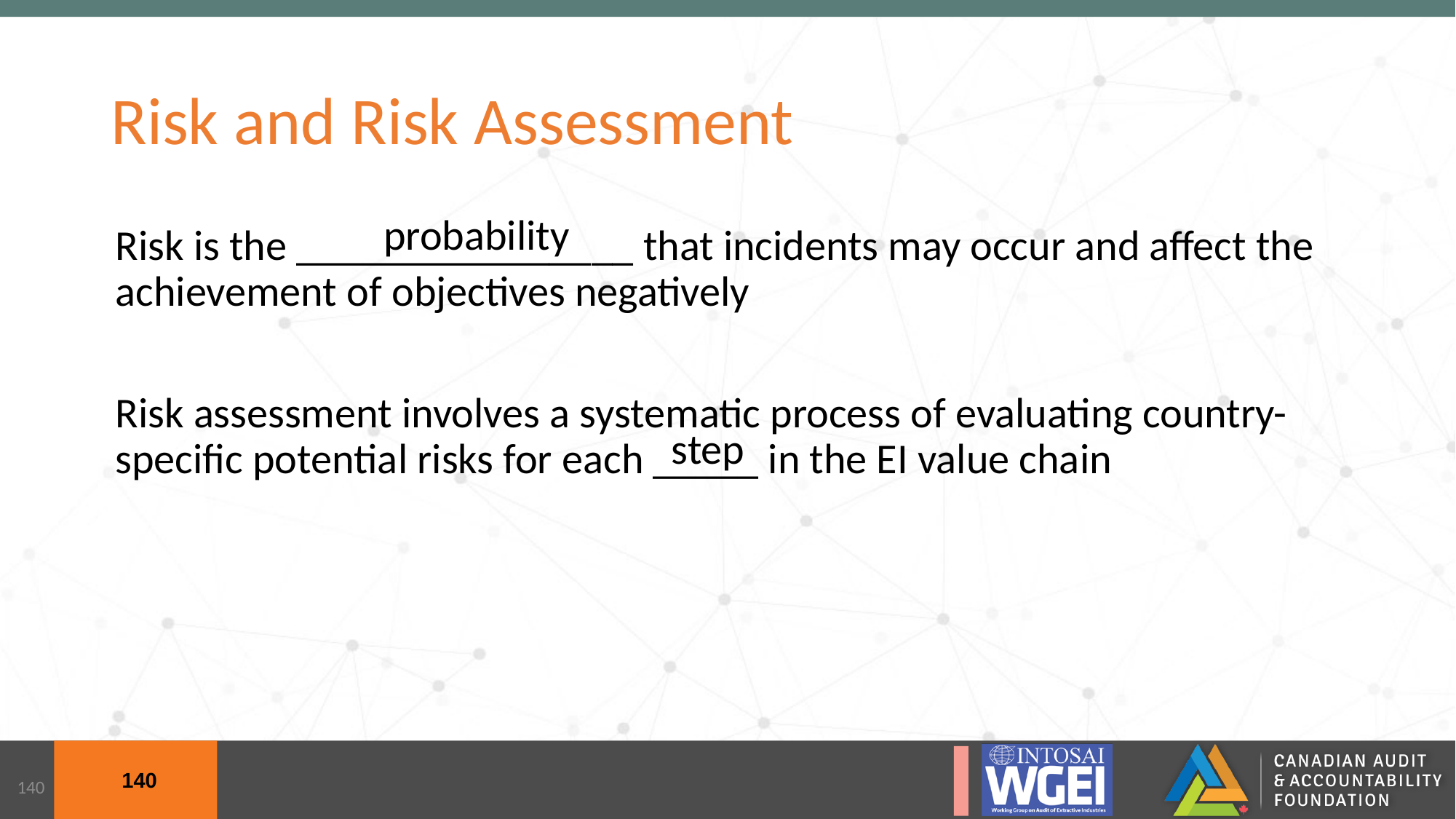

# Risk and Risk Assessment
probability
Risk is the ________________ that incidents may occur and affect the achievement of objectives negatively

Risk assessment involves a systematic process of evaluating country-specific potential risks for each _____ in the EI value chain

step
140